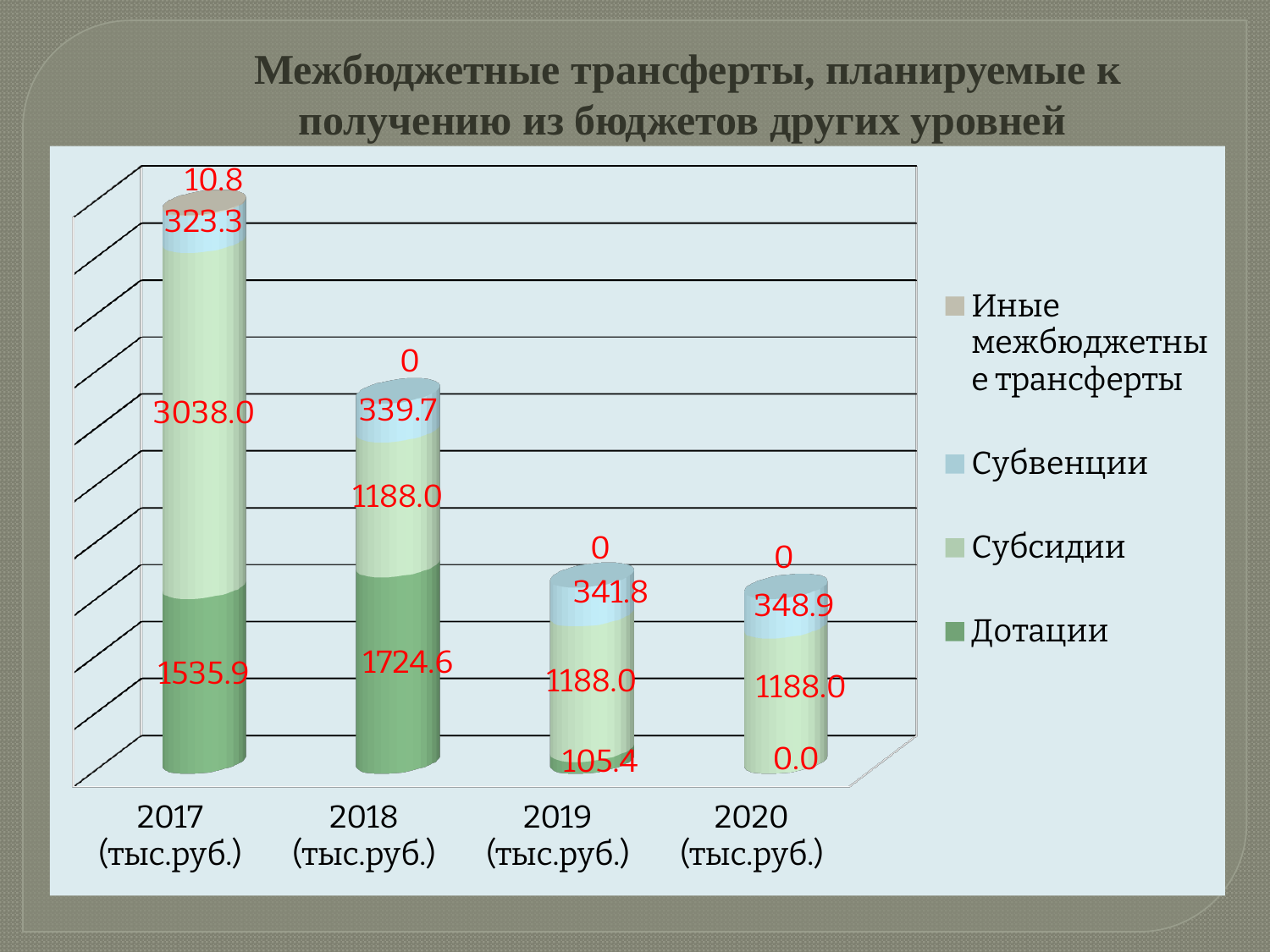

Межбюджетные трансферты, планируемые к
получению из бюджетов других уровней

[unsupported chart]